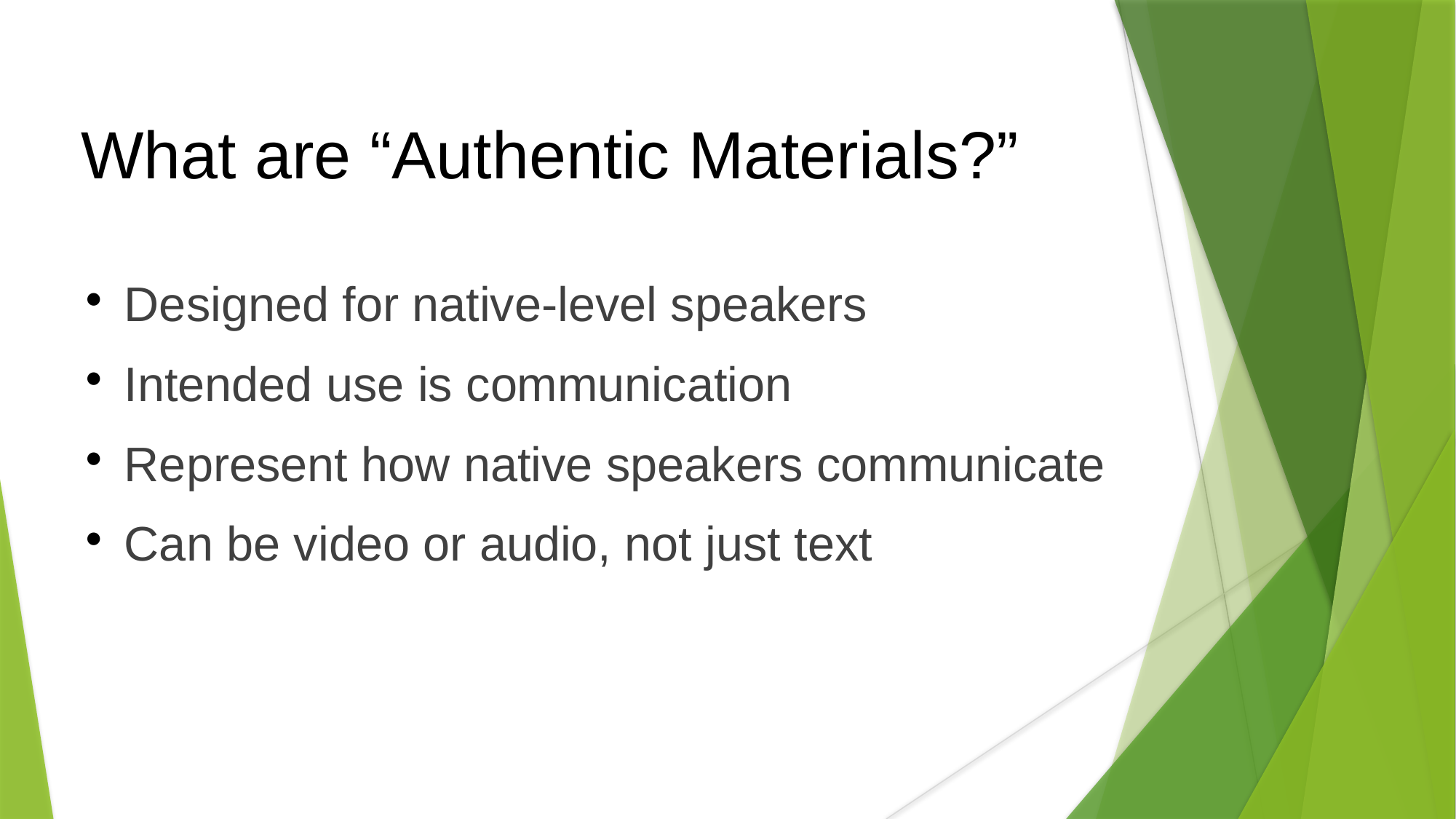

What are “Authentic Materials?”
Designed for native-level speakers
Intended use is communication
Represent how native speakers communicate
Can be video or audio, not just text